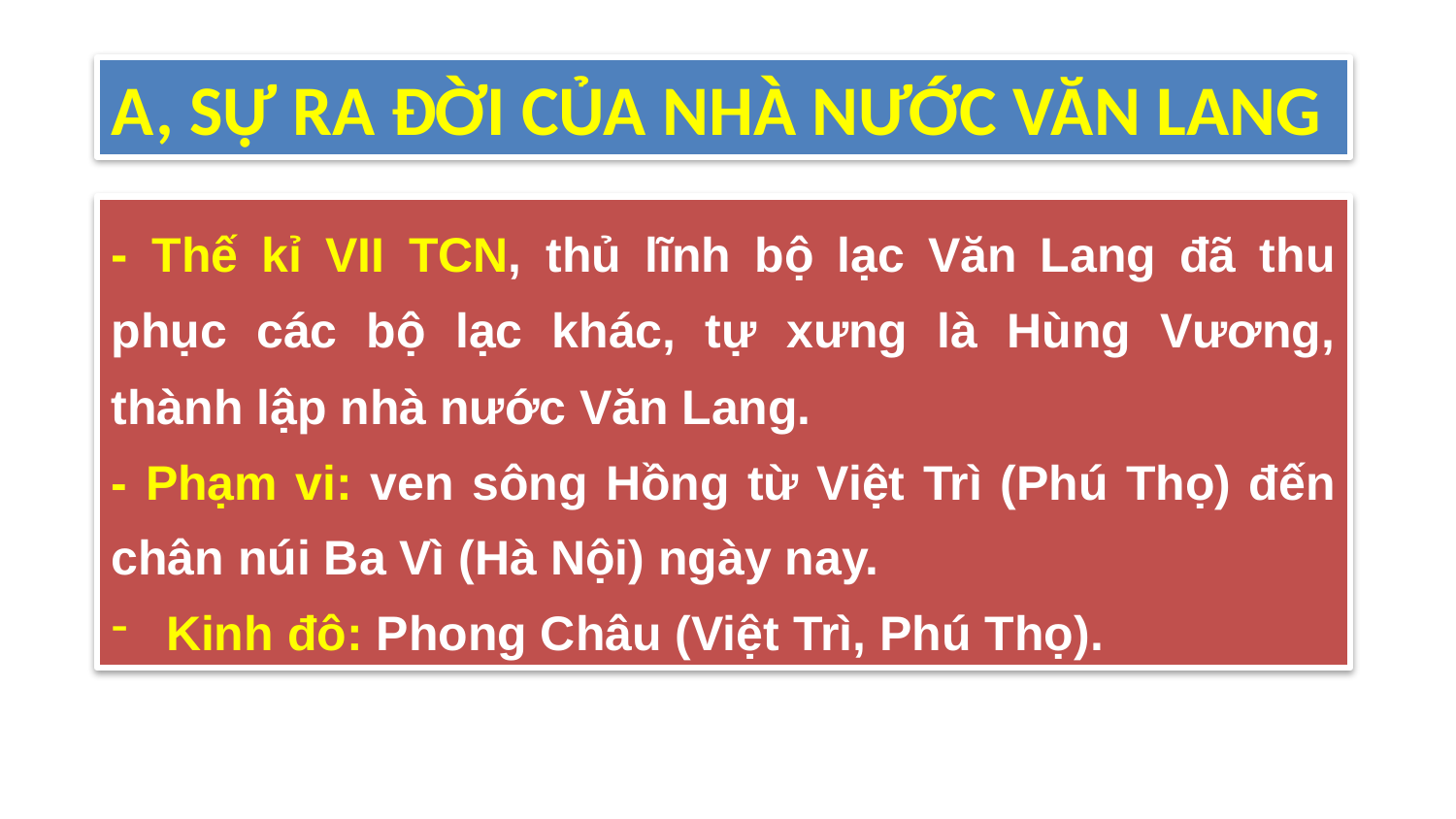

a. Sự ra đời nhà nước Văn Lang
A, SỰ RA ĐỜI CỦA NHÀ NƯỚC VĂN LANG

- Thế kỉ VII TCN, thủ lĩnh bộ lạc Văn Lang đã thu phục các bộ lạc khác, tự xưng là Hùng Vương, thành lập nhà nước Văn Lang.
- Phạm vi: ven sông Hồng từ Việt Trì (Phú Thọ) đến chân núi Ba Vì (Hà Nội) ngày nay.
Kinh đô: Phong Châu (Việt Trì, Phú Thọ).